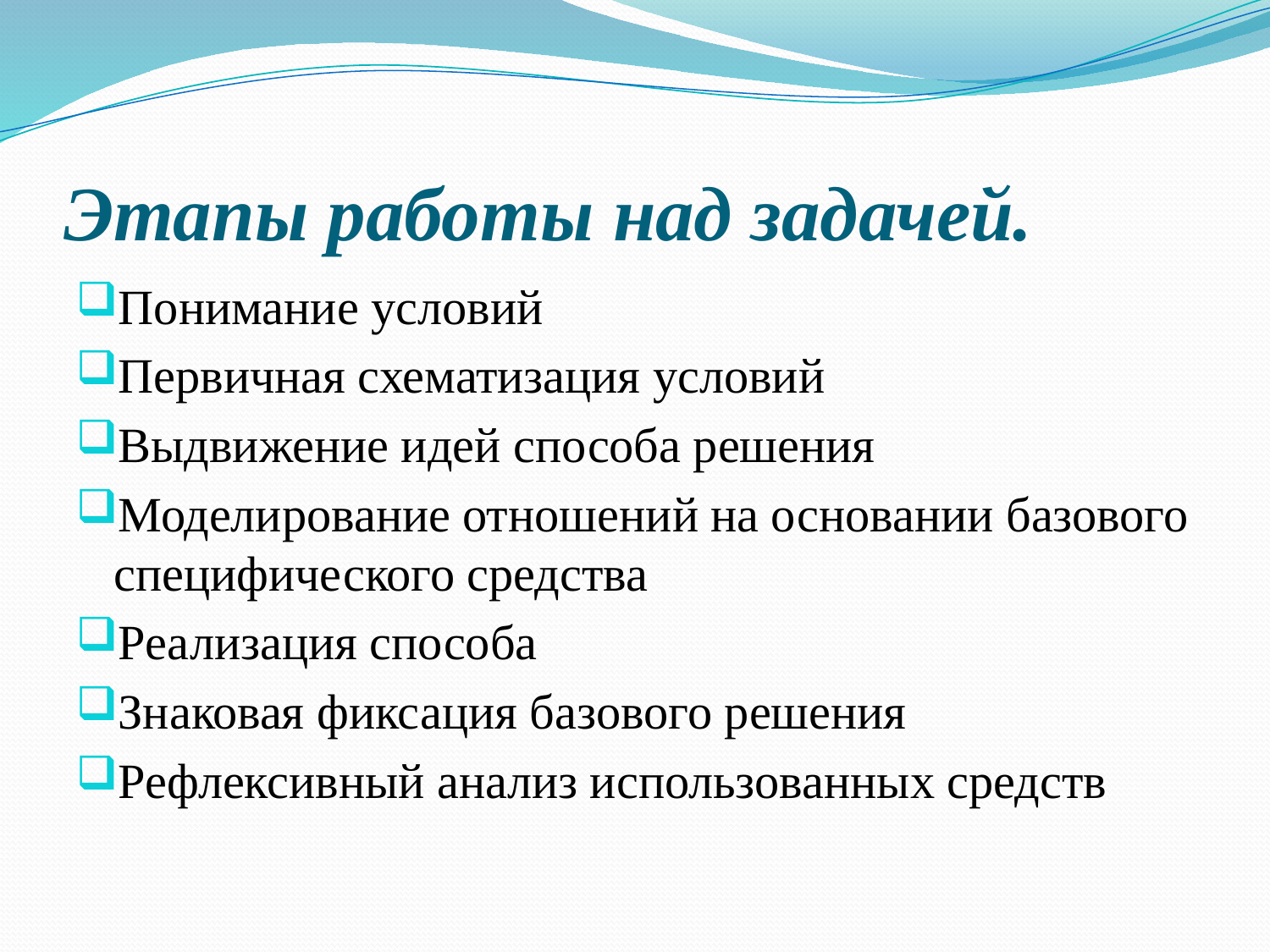

# Этапы работы над задачей.
Понимание условий
Первичная схематизация условий
Выдвижение идей способа решения
Моделирование отношений на основании базового специфического средства
Реализация способа
Знаковая фиксация базового решения
Рефлексивный анализ использованных средств